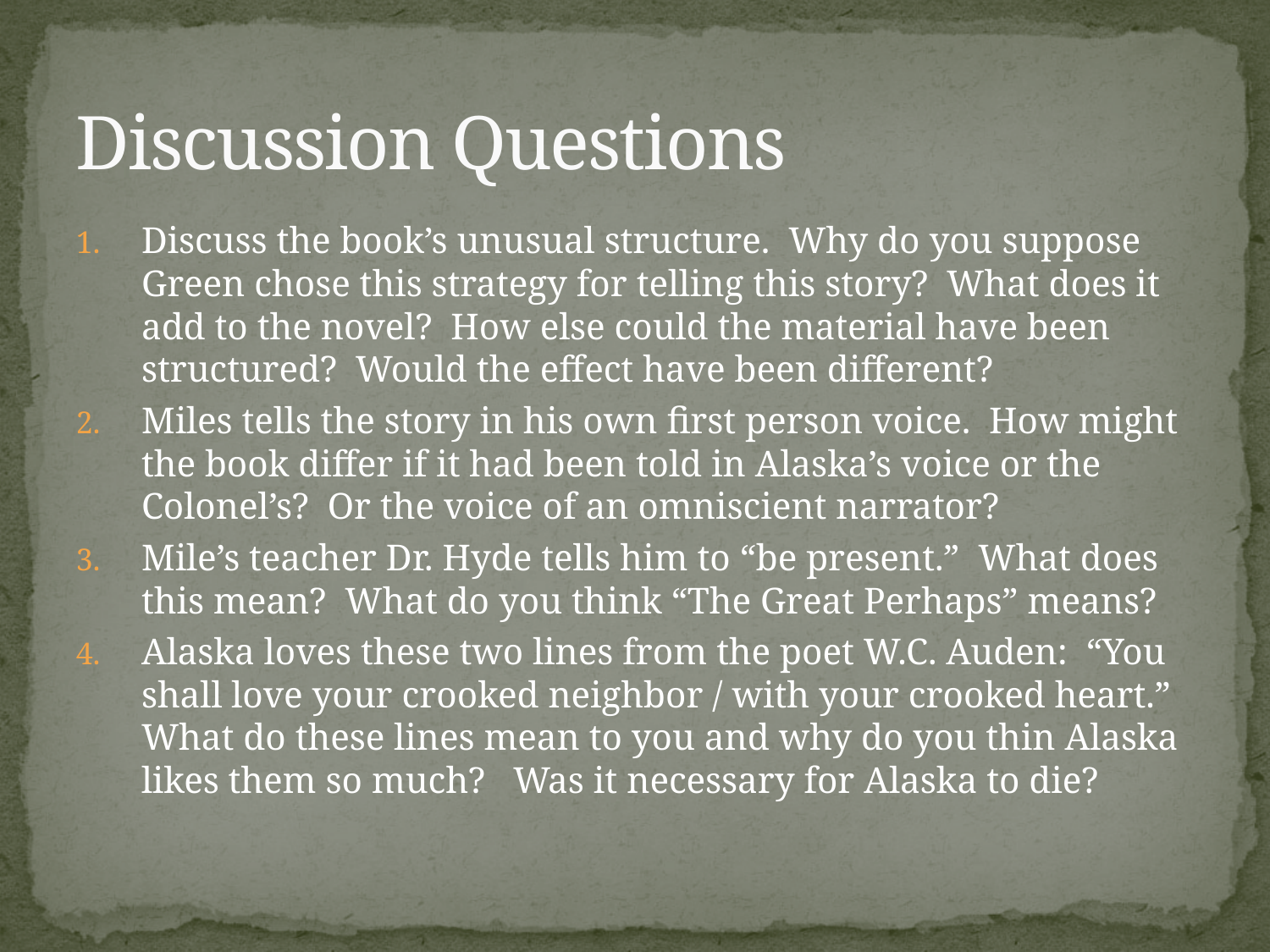

# Discussion Questions
Discuss the book’s unusual structure.  Why do you suppose Green chose this strategy for telling this story?  What does it add to the novel?  How else could the material have been structured?  Would the effect have been different?
Miles tells the story in his own first person voice.  How might the book differ if it had been told in Alaska’s voice or the Colonel’s?  Or the voice of an omniscient narrator?
Mile’s teacher Dr. Hyde tells him to “be present.”  What does this mean?  What do you think “The Great Perhaps” means?
Alaska loves these two lines from the poet W.C. Auden:  “You shall love your crooked neighbor / with your crooked heart.”  What do these lines mean to you and why do you thin Alaska likes them so much?   Was it necessary for Alaska to die?